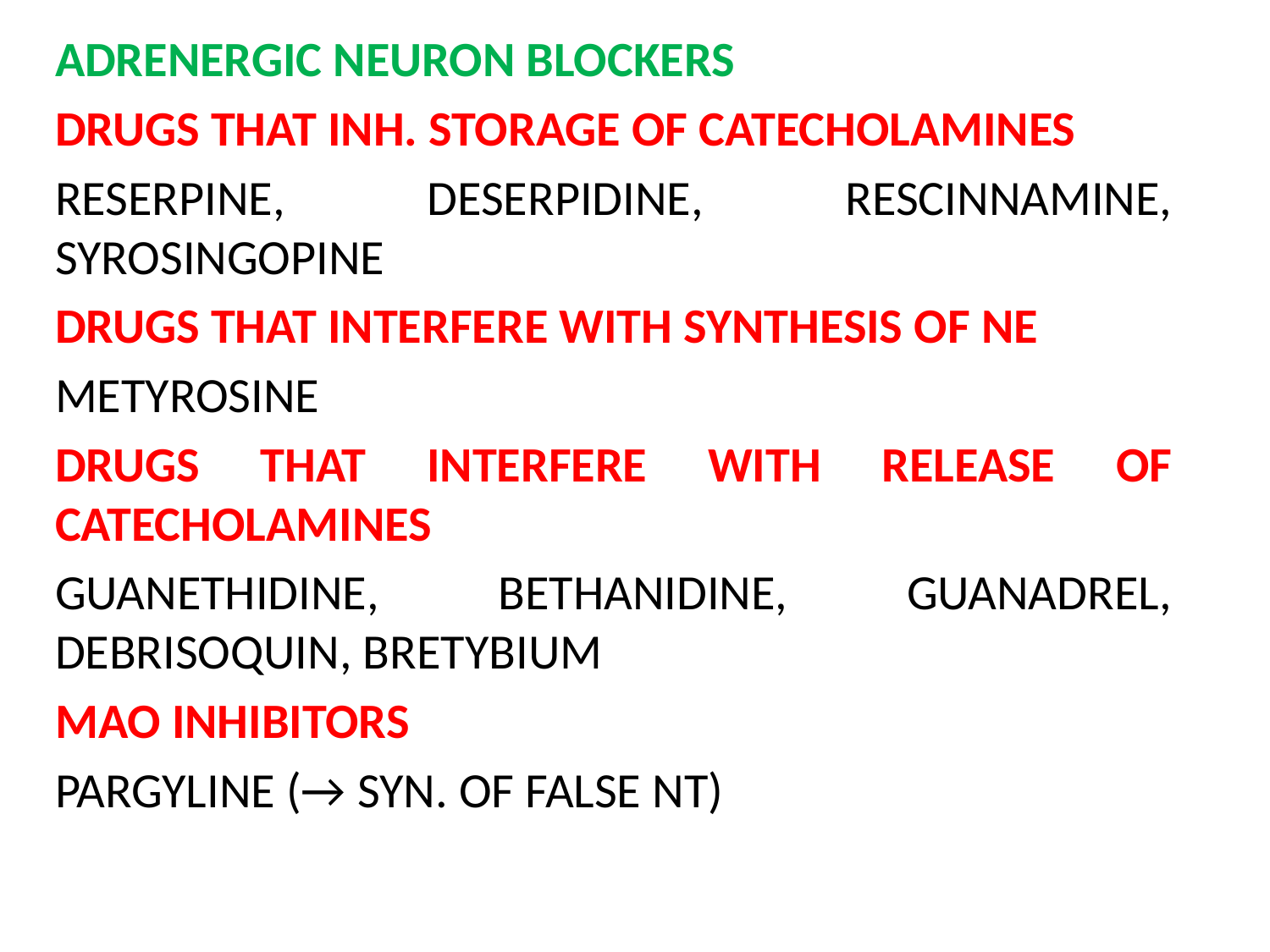

ADRENERGIC NEURON BLOCKERS
DRUGS THAT INH. STORAGE OF CATECHOLAMINES
RESERPINE, DESERPIDINE, RESCINNAMINE, SYROSINGOPINE
DRUGS THAT INTERFERE WITH SYNTHESIS OF NE
METYROSINE
DRUGS THAT INTERFERE WITH RELEASE OF CATECHOLAMINES
GUANETHIDINE, BETHANIDINE, GUANADREL, DEBRISOQUIN, BRETYBIUM
MAO INHIBITORS
PARGYLINE (→ SYN. OF FALSE NT)